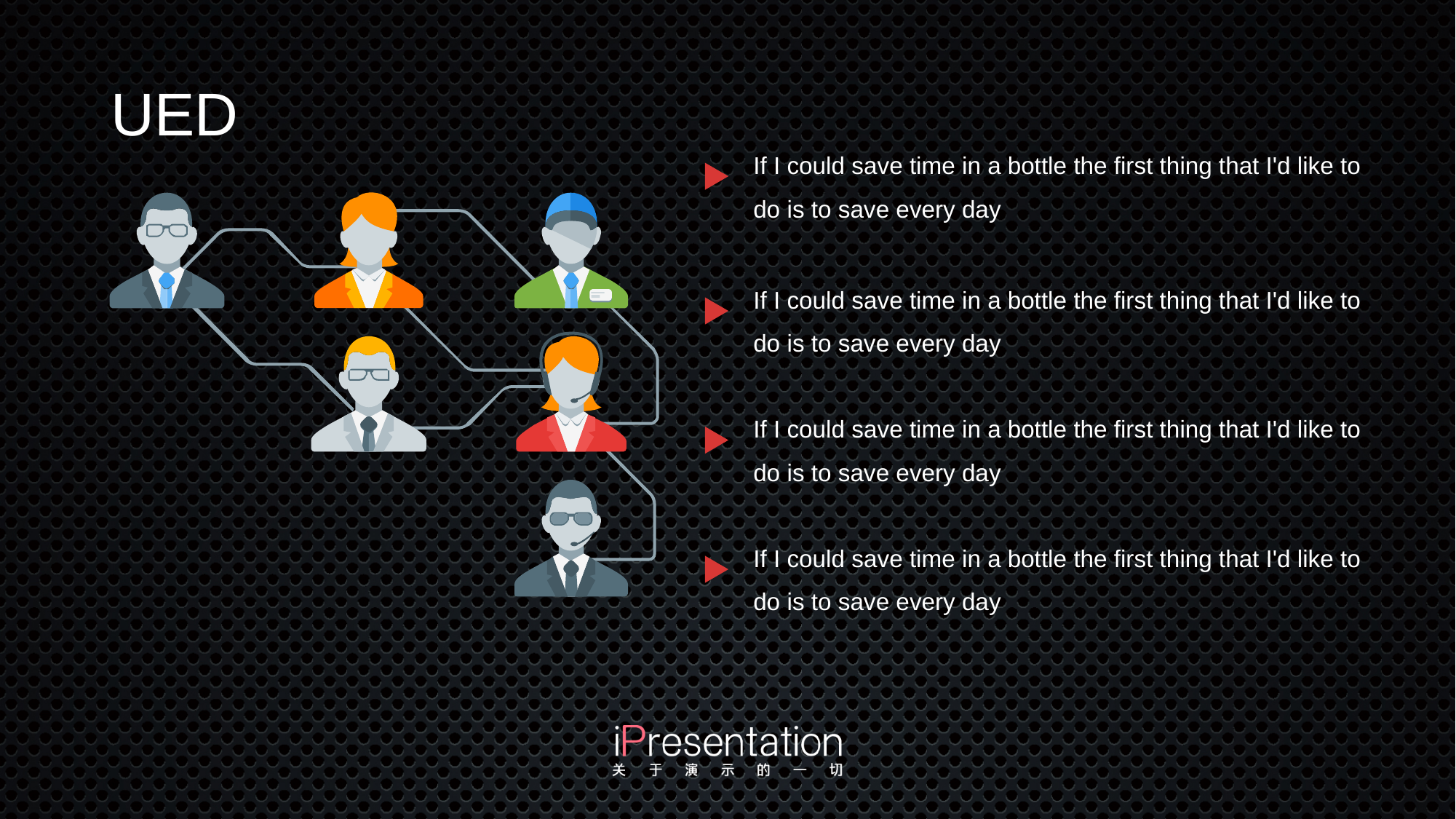

# UED
If I could save time in a bottle the first thing that I'd like to do is to save every day

If I could save time in a bottle the first thing that I'd like to do is to save every day

If I could save time in a bottle the first thing that I'd like to do is to save every day

If I could save time in a bottle the first thing that I'd like to do is to save every day